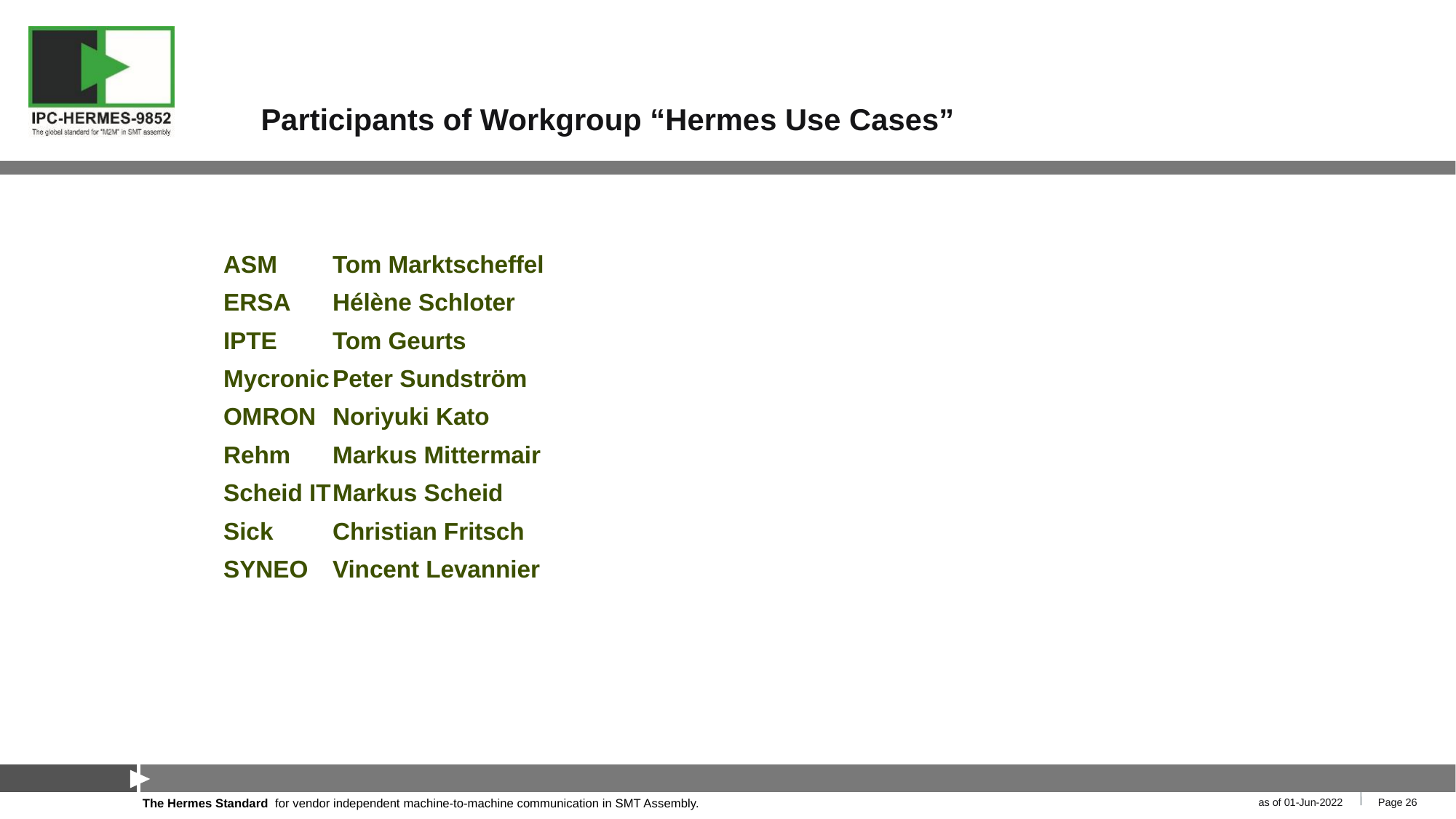

# Participants of Workgroup “Hermes Use Cases”
ASM	Tom Marktscheffel
ERSA	Hélène Schloter
IPTE	Tom Geurts
Mycronic	Peter Sundström
OMRON	Noriyuki Kato
Rehm	Markus Mittermair
Scheid IT	Markus Scheid
Sick	Christian Fritsch
SYNEO	Vincent Levannier
as of 01-Jun-2022
Page 26